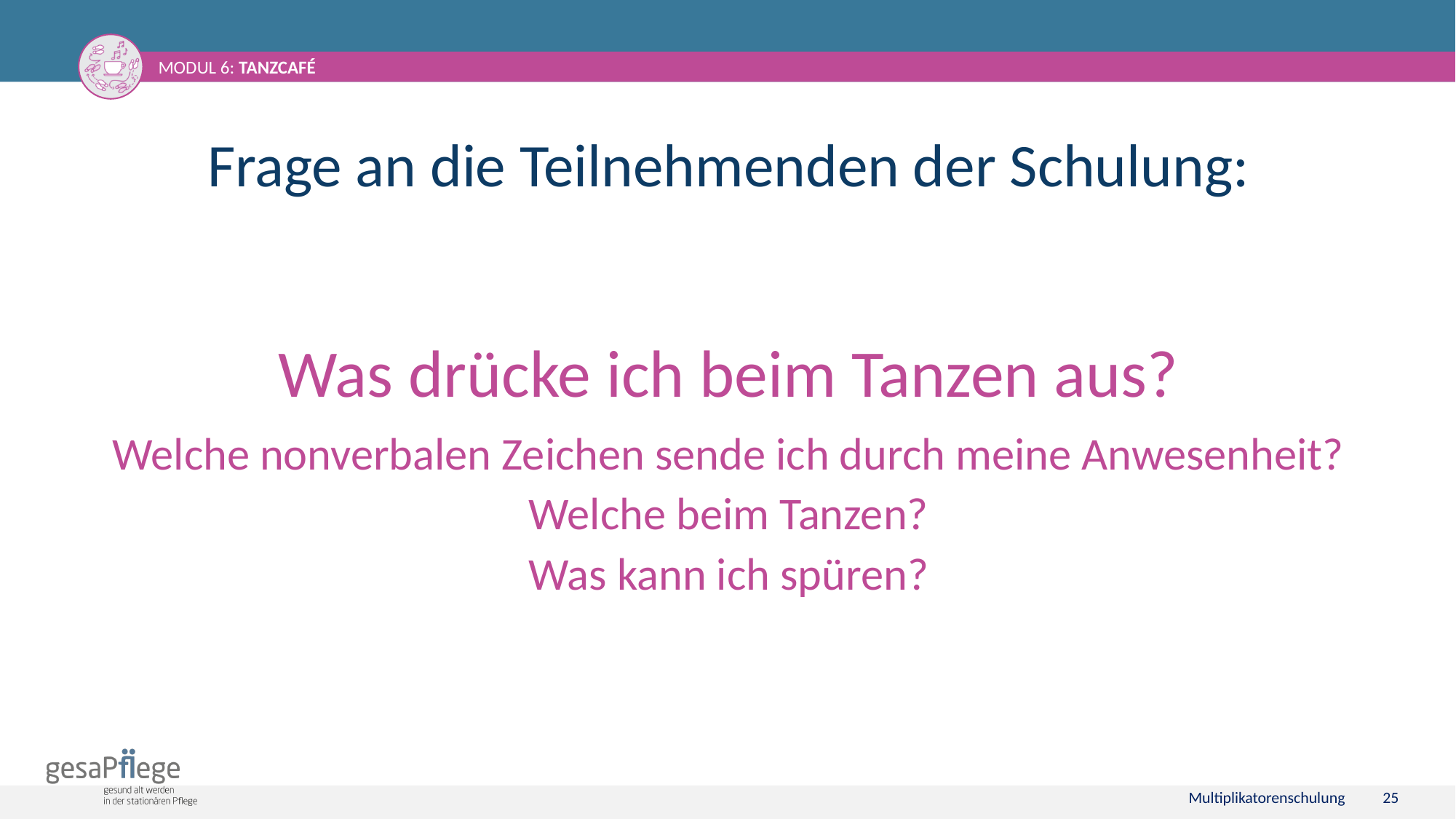

# Frage an die Teilnehmenden der Schulung:
Was drücke ich beim Tanzen aus?
Welche nonverbalen Zeichen sende ich durch meine Anwesenheit?
Welche beim Tanzen?
Was kann ich spüren?
Multiplikatorenschulung
25